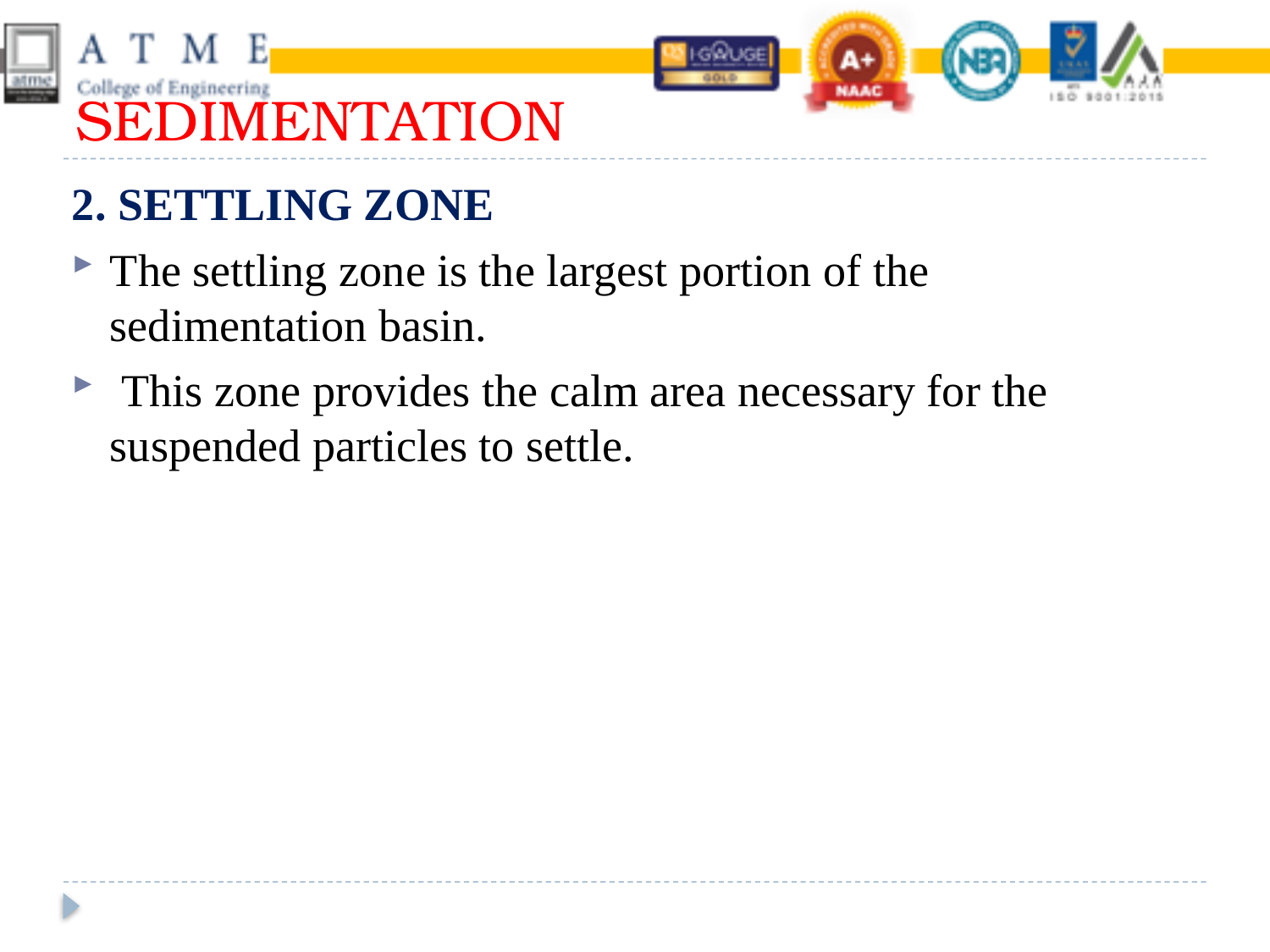

# SEDIMENTATION
2. SETTLING ZONE
The settling zone is the largest portion of the sedimentation basin.
 This zone provides the calm area necessary for the suspended particles to settle.